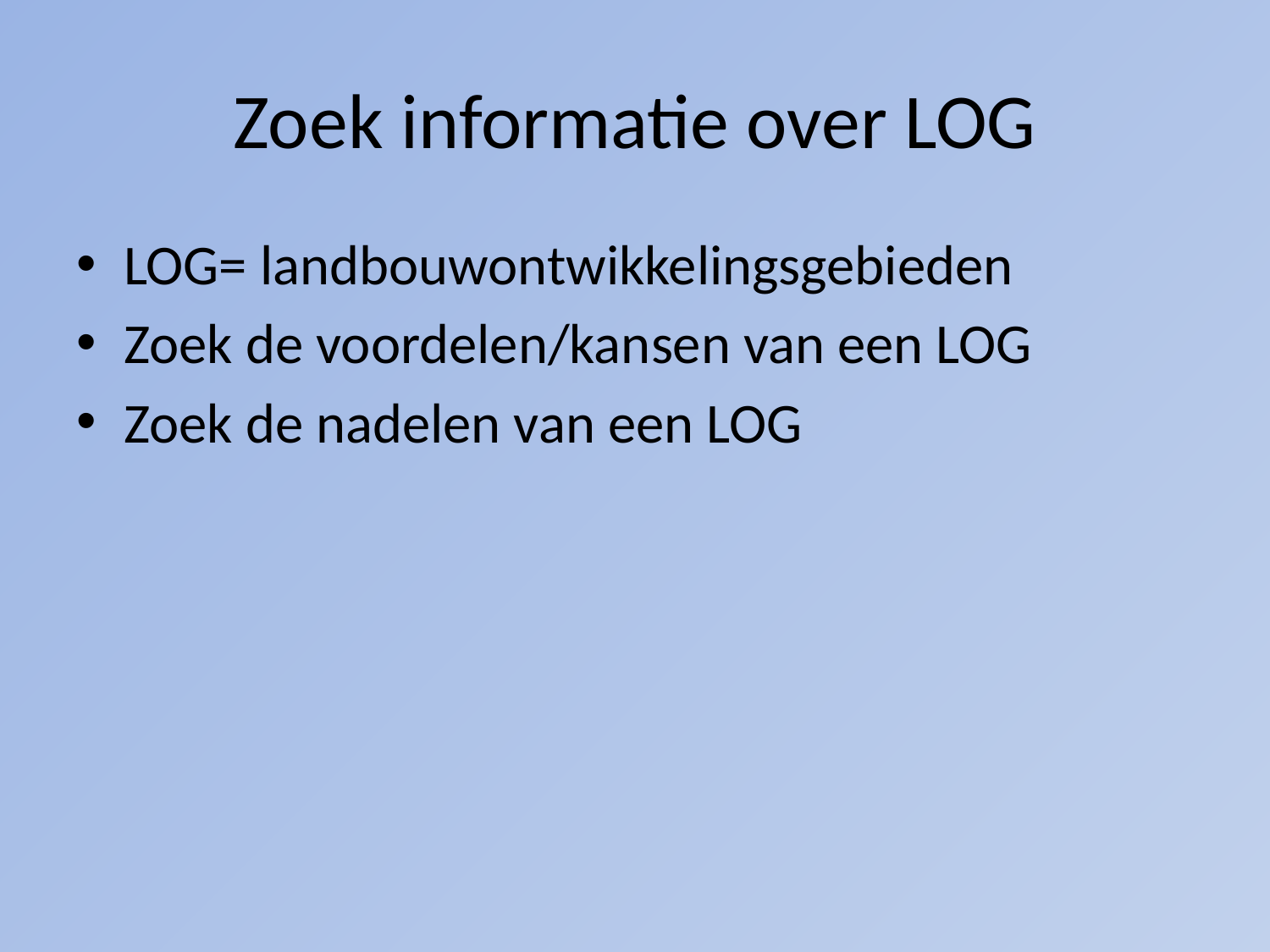

# Zoek informatie over LOG
LOG= landbouwontwikkelingsgebieden
Zoek de voordelen/kansen van een LOG
Zoek de nadelen van een LOG